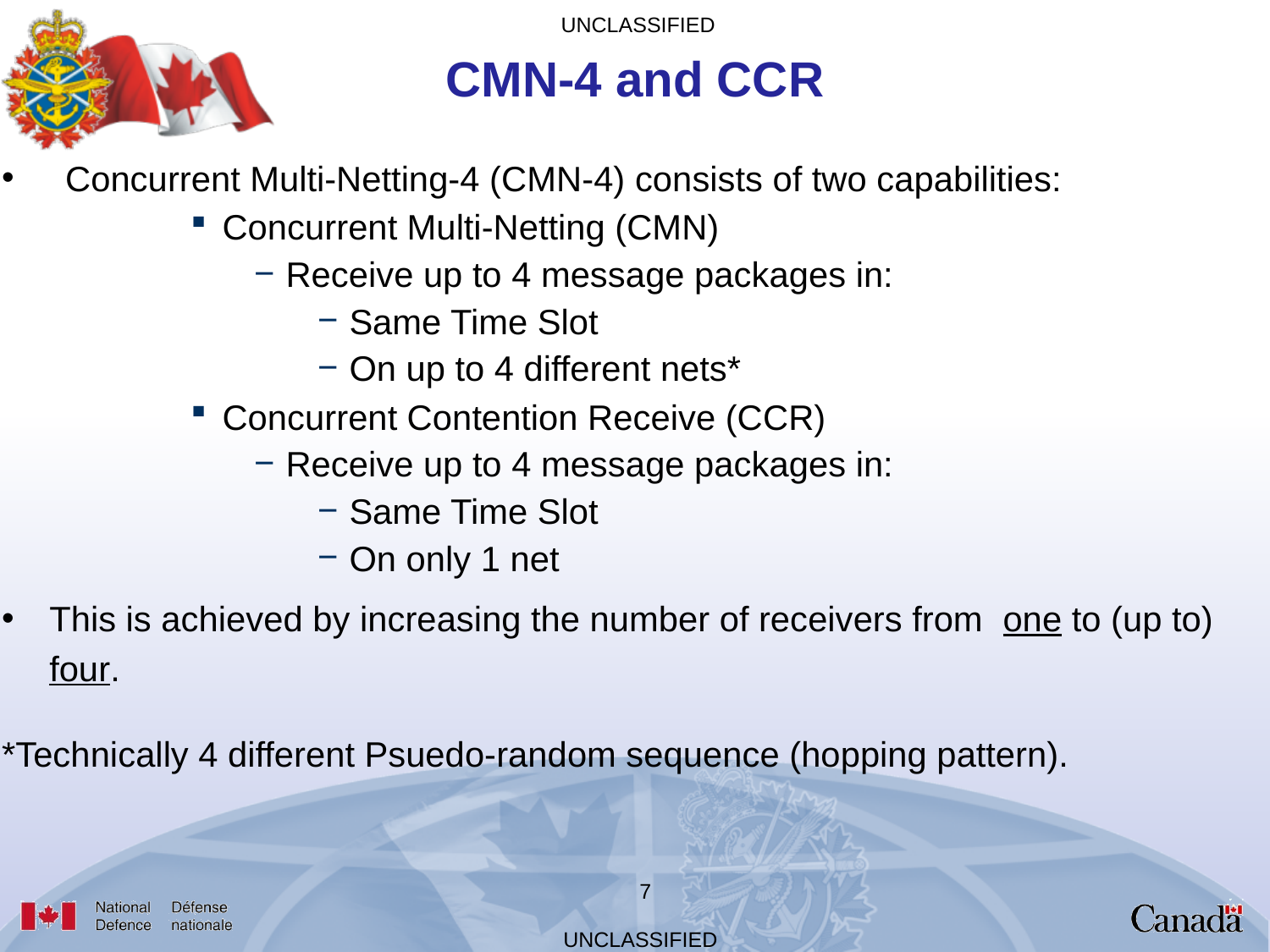

# CMN-4 and CCR
Concurrent Multi-Netting-4 (CMN-4) consists of two capabilities:
Concurrent Multi-Netting (CMN)
Receive up to 4 message packages in:
Same Time Slot
On up to 4 different nets*
Concurrent Contention Receive (CCR)
Receive up to 4 message packages in:
Same Time Slot
On only 1 net
This is achieved by increasing the number of receivers from  one to (up to) four.
*Technically 4 different Psuedo-random sequence (hopping pattern).